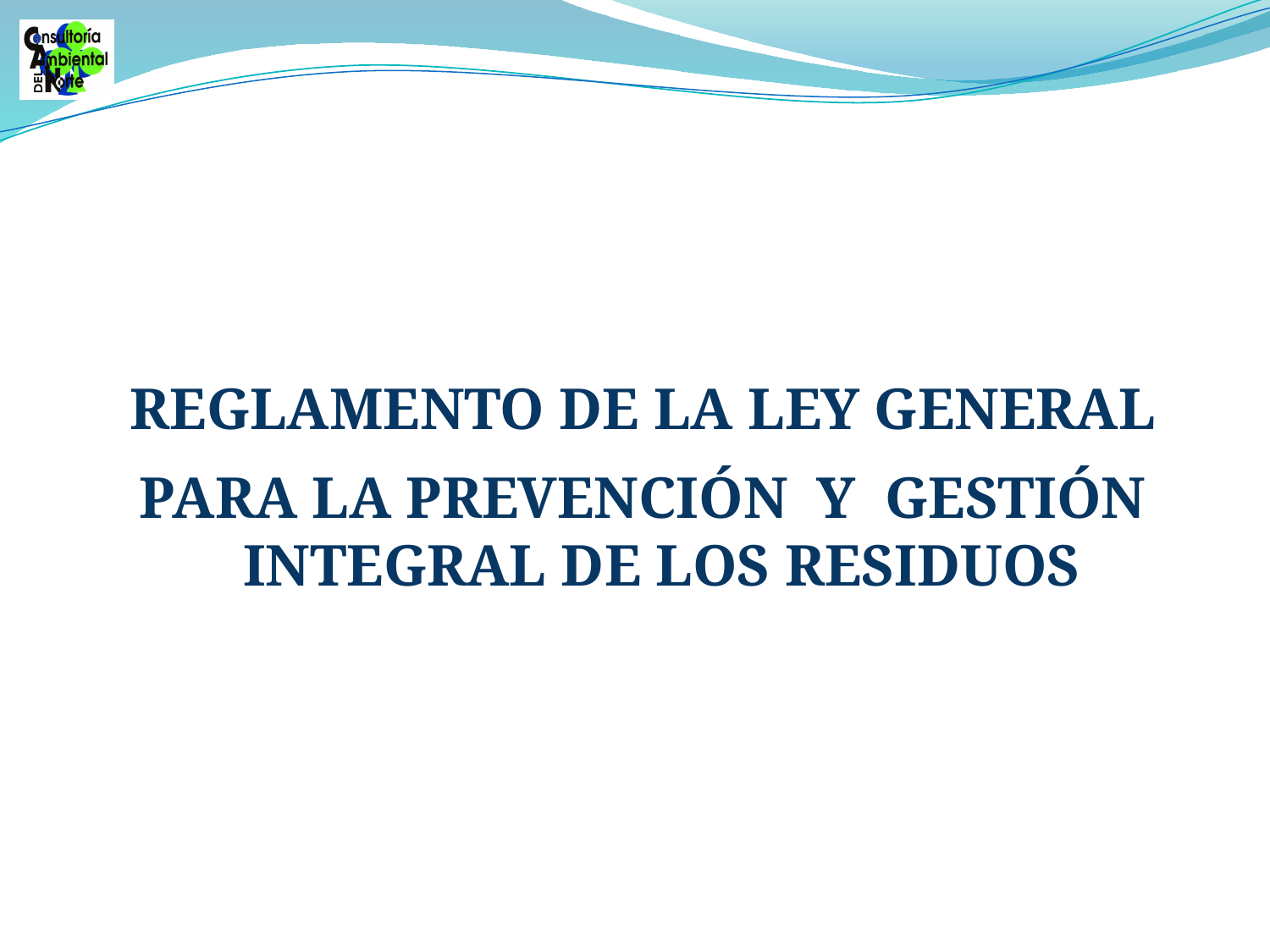

# REGLAMENTO DE LA LEY GENERAL
PARA LA PREVENCIÓN  Y  GESTIÓN INTEGRAL DE LOS RESIDUOS